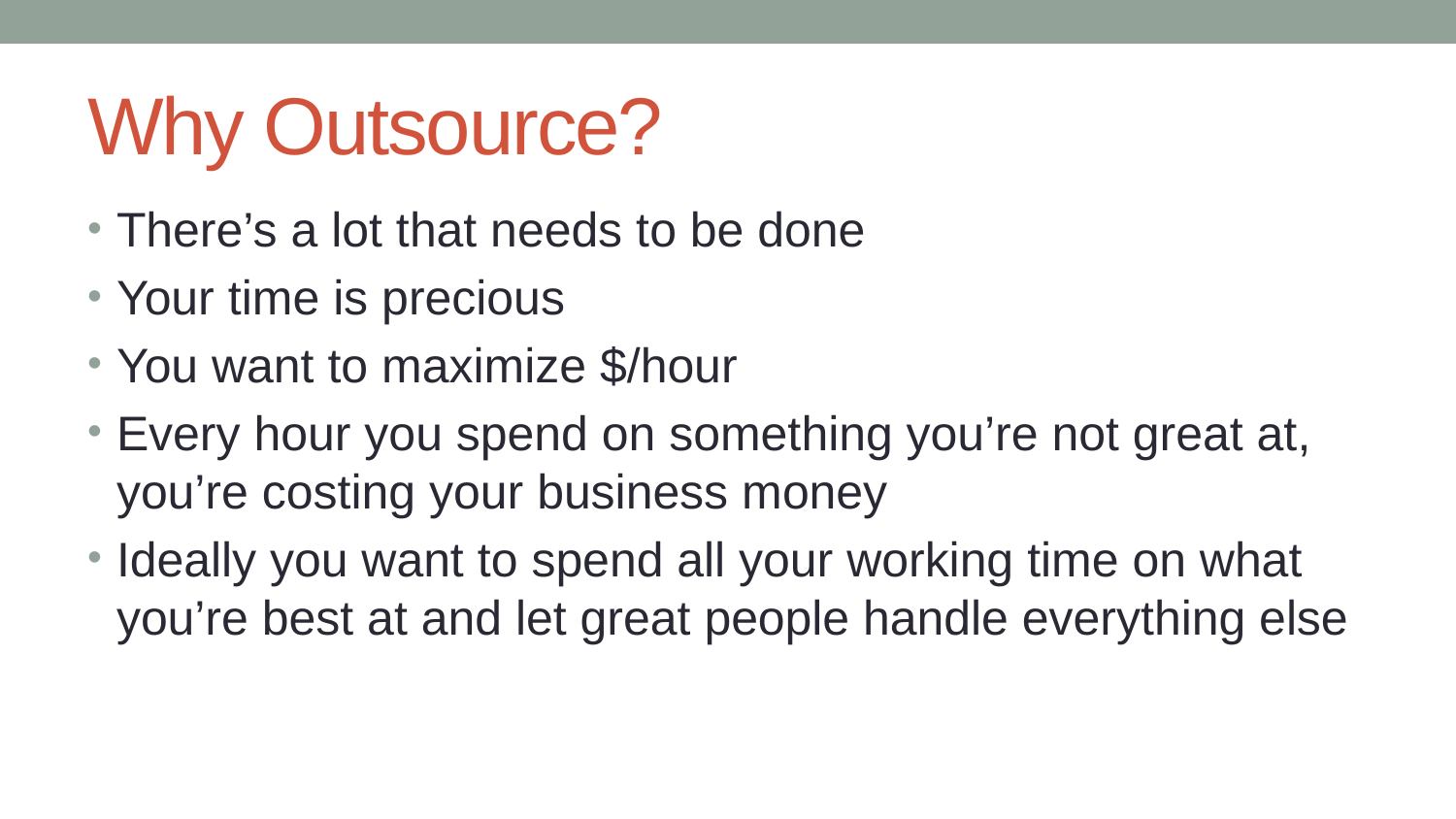

# Why Outsource?
There’s a lot that needs to be done
Your time is precious
You want to maximize $/hour
Every hour you spend on something you’re not great at, you’re costing your business money
Ideally you want to spend all your working time on what you’re best at and let great people handle everything else